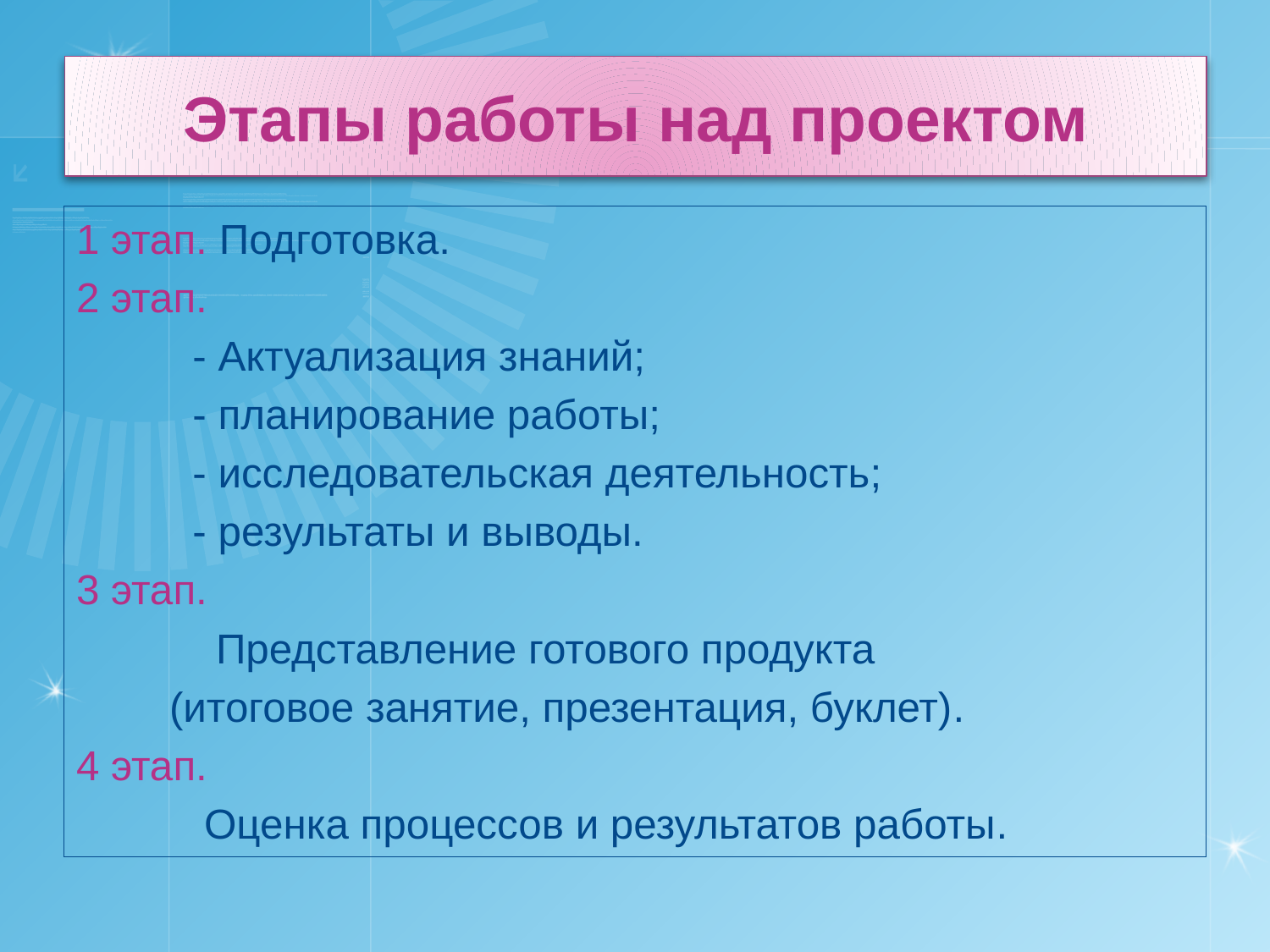

# Этапы работы над проектом
1 этап. Подготовка.
2 этап.
          - Актуализация знаний;
          - планирование работы;
          - исследовательская деятельность;
          - результаты и выводы.
3 этап.
            Представление готового продукта
        (итоговое занятие, презентация, буклет).
4 этап.
           Оценка процессов и результатов работы.